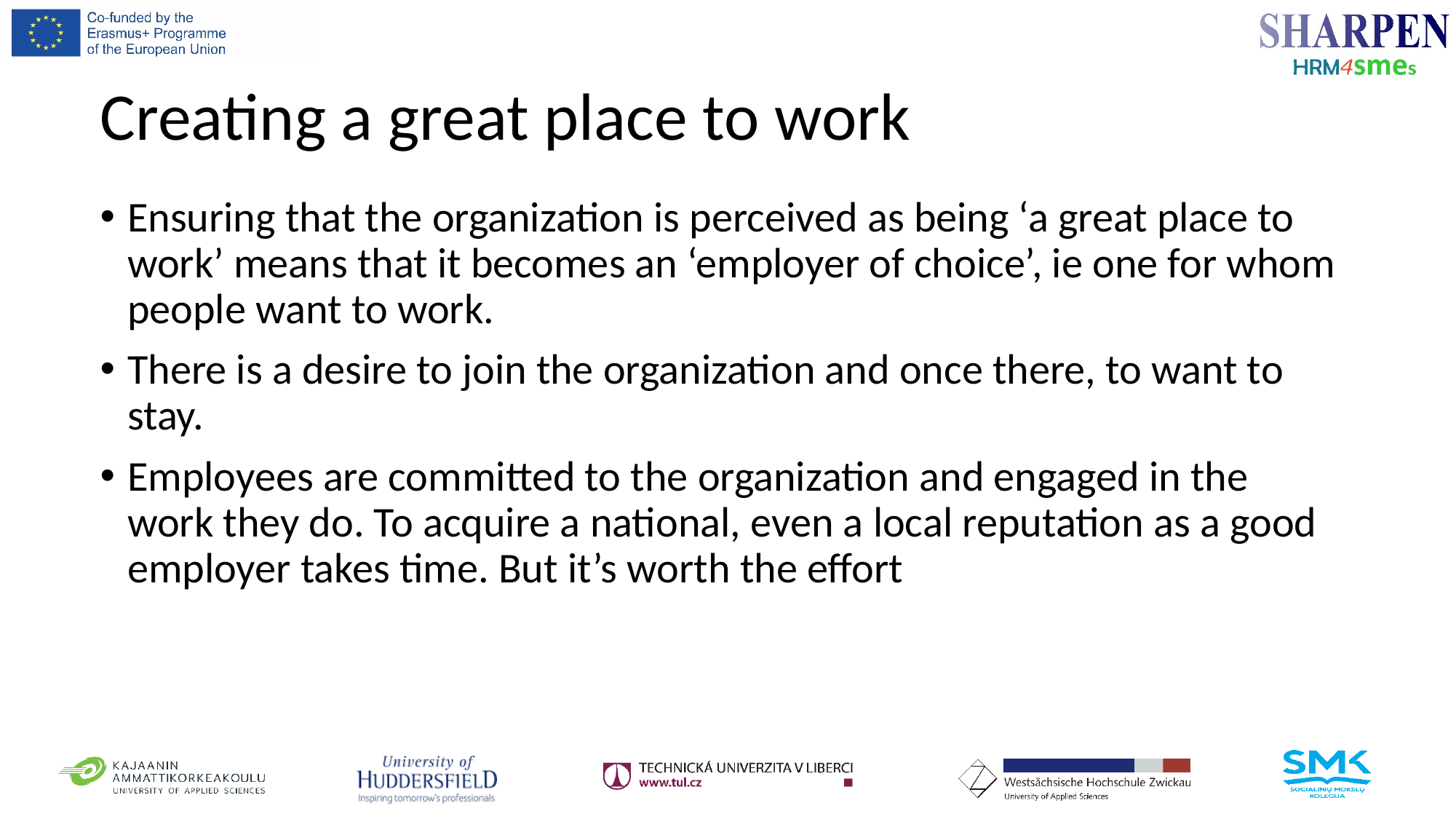

# Creating a great place to work
Ensuring that the organization is perceived as being ‘a great place to work’ means that it becomes an ‘employer of choice’, ie one for whom people want to work.
There is a desire to join the organization and once there, to want to stay.
Employees are committed to the organization and engaged in the work they do. To acquire a national, even a local reputation as a good employer takes time. But it’s worth the effort